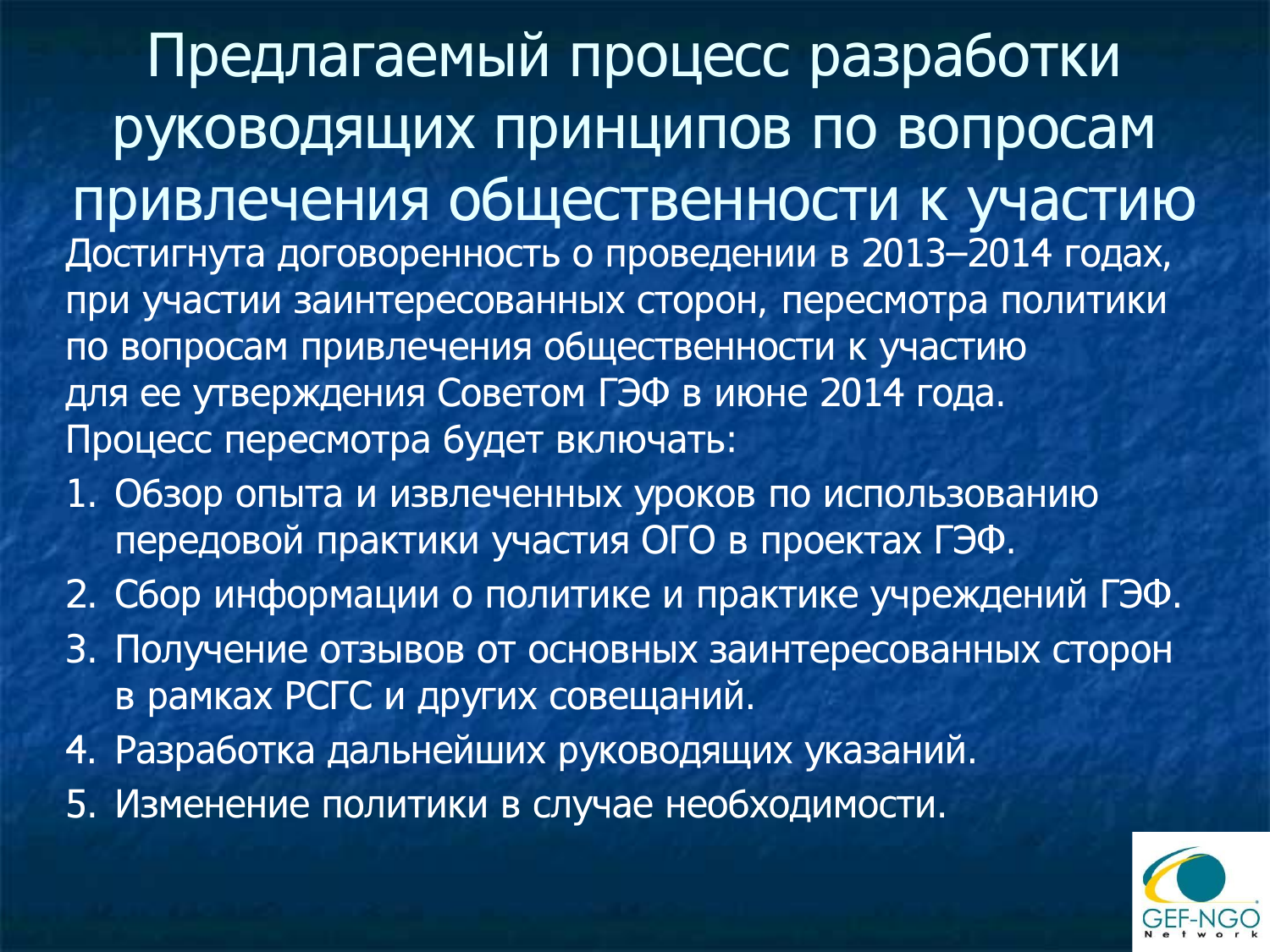

# Предлагаемый процесс разработки руководящих принципов по вопросам привлечения общественности к участию
Достигнута договоренность о проведении в 2013–2014 годах,
при участии заинтересованных сторон, пересмотра политики
по вопросам привлечения общественности к участию
для ее утверждения Советом ГЭФ в июне 2014 года.
Процесс пересмотра будет включать:
1.	Обзор опыта и извлеченных уроков по использованию передовой практики участия ОГО в проектах ГЭФ.
2.	Сбор информации о политике и практике учреждений ГЭФ.
3.	Получение отзывов от основных заинтересованных сторон
в рамках РСГС и других совещаний.
4.	Разработка дальнейших руководящих указаний.
5.	Изменение политики в случае необходимости.